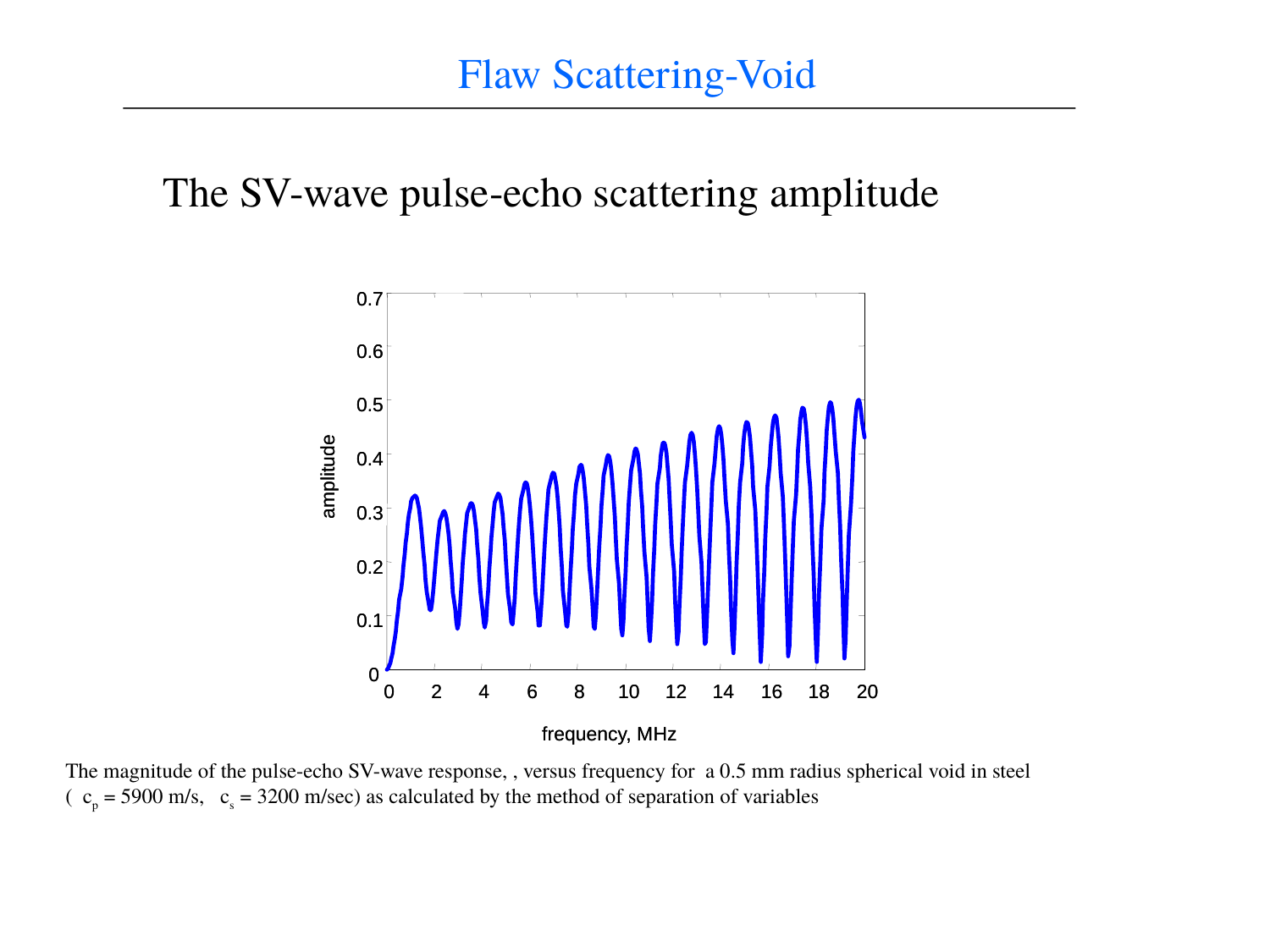

Flaw Scattering-Void

The SV-wave pulse-echo scattering amplitude

0.7
0.7

0.6
0.6

0.5
0.5

0.4
0.4

amplitude
amplitude

0.3
0.3

0.2
0.2

0.1
0.1

0
0

0
0
2
2
4
4
6
6
8
8
10
10
12
12
14
14
16
16
18
18
20
20
frequency, MHz
frequency, MHz
The magnitude of the pulse-echo SV-wave response, , versus frequency for  a 0.5 mm radius spherical void in steel
(  cp = 5900 m/s,   cs = 3200 m/sec) as calculated by the method of separation of variables